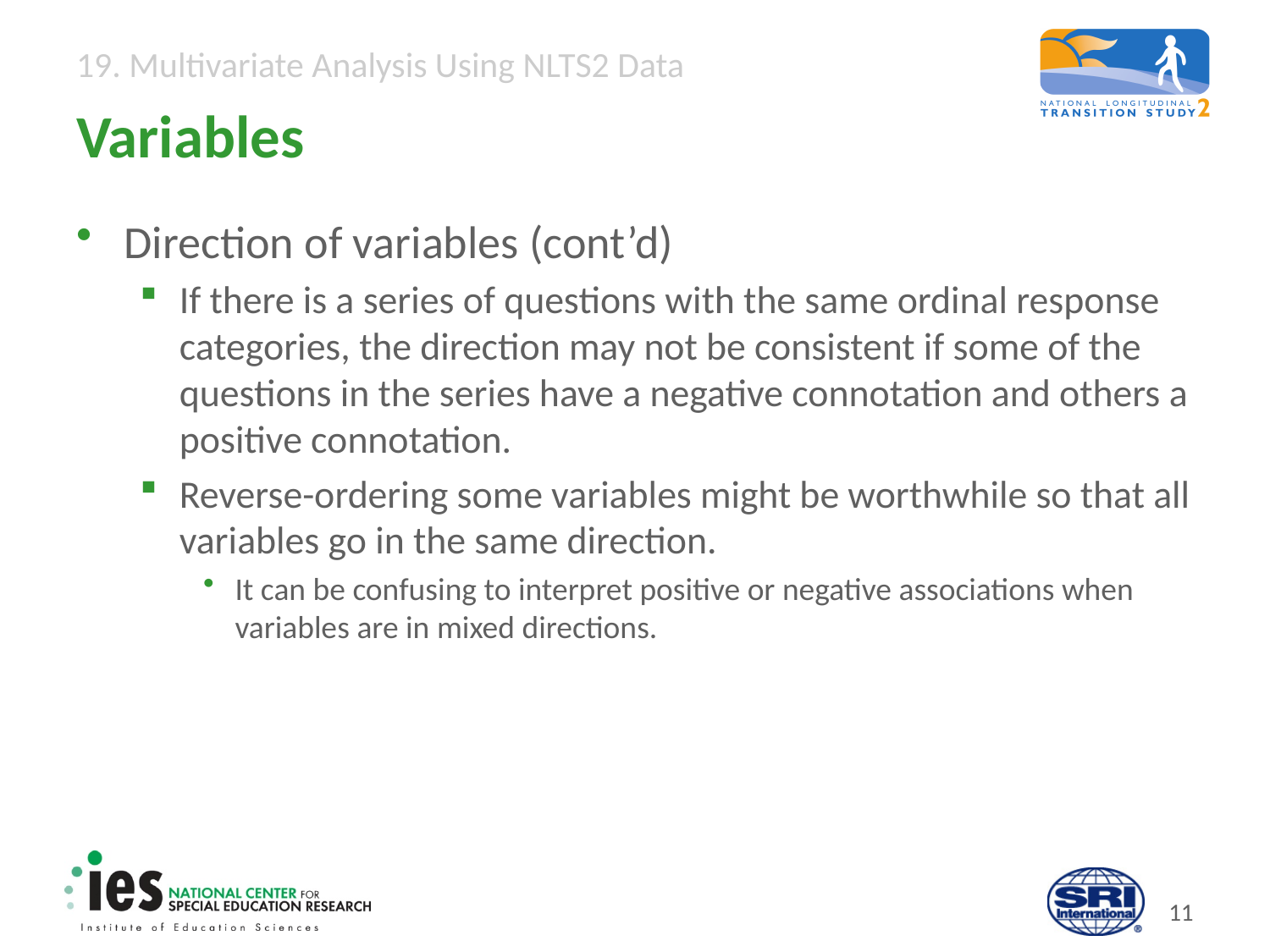

# Variables
Direction of variables (cont’d)
If there is a series of questions with the same ordinal response categories, the direction may not be consistent if some of the questions in the series have a negative connotation and others a positive connotation.
Reverse-ordering some variables might be worthwhile so that all variables go in the same direction.
It can be confusing to interpret positive or negative associations when variables are in mixed directions.
11